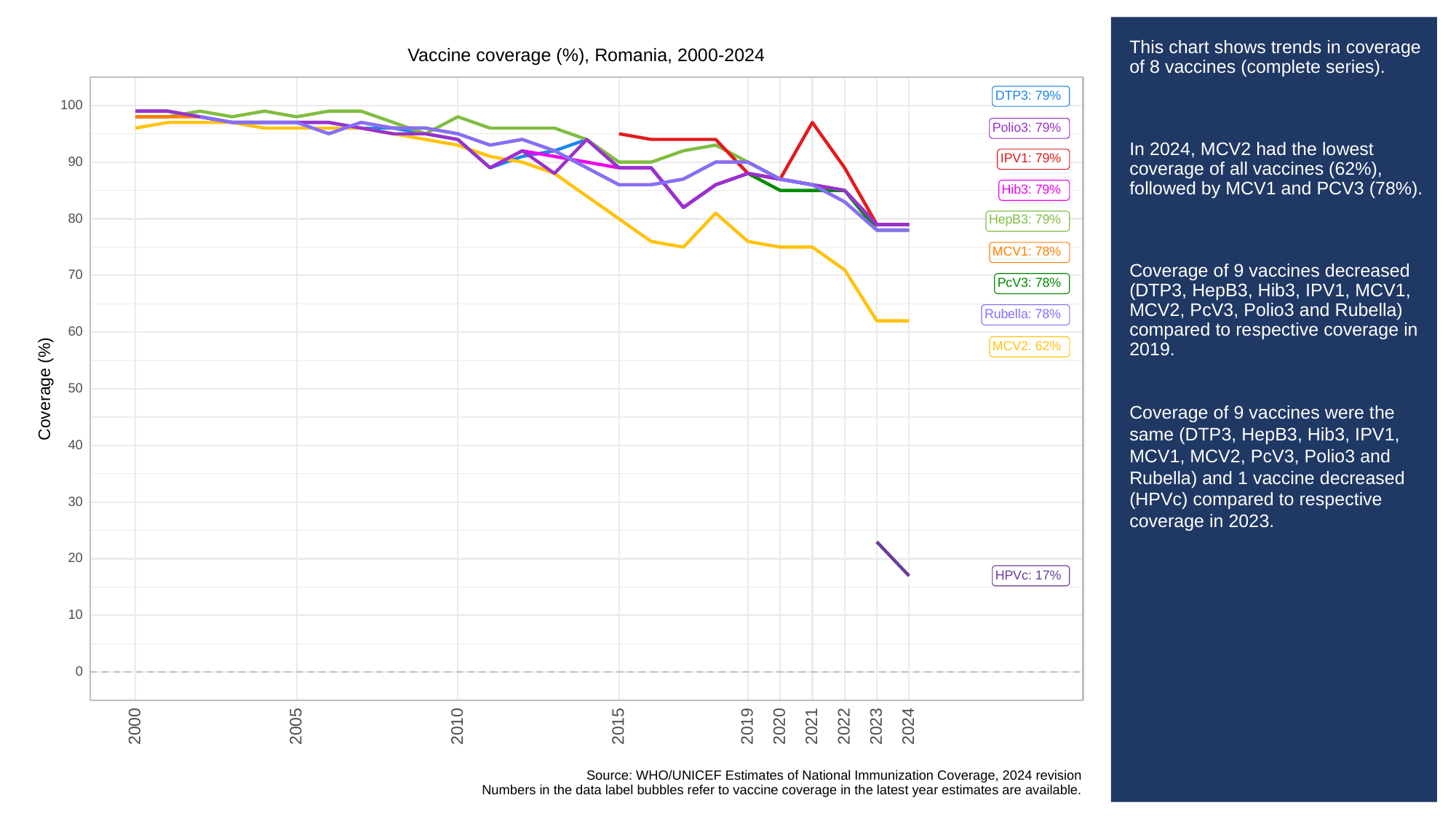

# This chart shows trends in coverage of 8 vaccines (complete series).

In 2024, MCV2 had the lowest coverage of all vaccines (62%), followed by MCV1 and PCV3 (78%).

Coverage of 9 vaccines decreased (DTP3, HepB3, Hib3, IPV1, MCV1, MCV2, PcV3, Polio3 and Rubella) compared to respective coverage in 2019.

Coverage of 9 vaccines were the same (DTP3, HepB3, Hib3, IPV1, MCV1, MCV2, PcV3, Polio3 and Rubella) and 1 vaccine decreased (HPVc) compared to respective coverage in 2023.

Vaccine coverage (%), Romania, 2000-2024

DTP3: 79%

100

Polio3: 79%

IPV1: 79%
90

Hib3: 79%

80
HepB3: 79%

MCV1: 78%
70

PcV3: 78%

Rubella: 78%

60

MCV2: 62%

Coverage (%)
50

40

30

20

HPVc: 17%

10

0

2023
2000
2005
2010
2015
2019
2020
2021
2022
2024
Source: WHO/UNICEF Estimates of National Immunization Coverage, 2024 revision
Numbers in the data label bubbles refer to vaccine coverage in the latest year estimates are available.